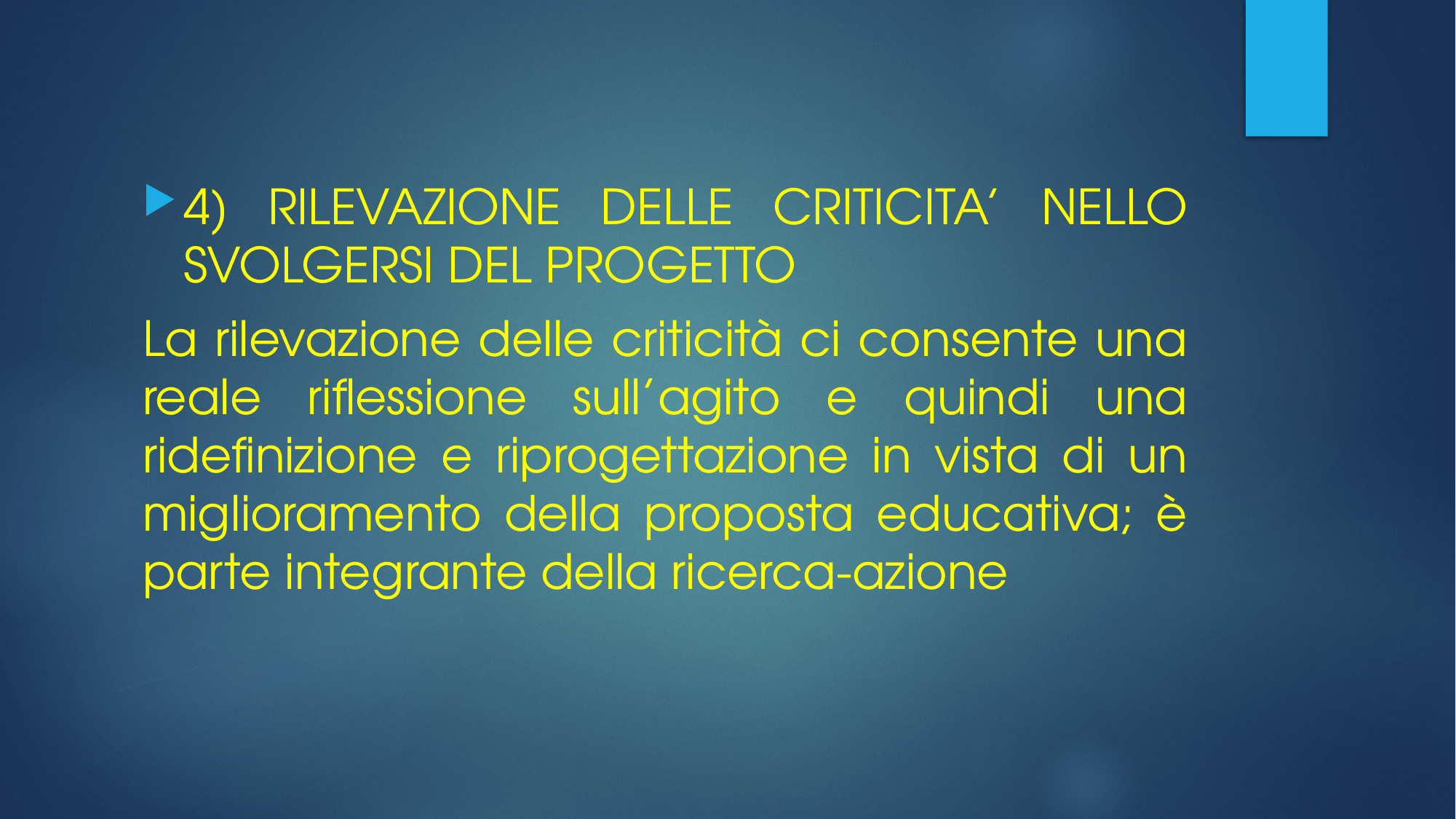

4) RILEVAZIONE DELLE CRITICITA’ NELLO SVOLGERSI DEL PROGETTO
La rilevazione delle criticità ci consente una reale riflessione sull’agito e quindi una ridefinizione e riprogettazione in vista di un miglioramento della proposta educativa; è parte integrante della ricerca-azione